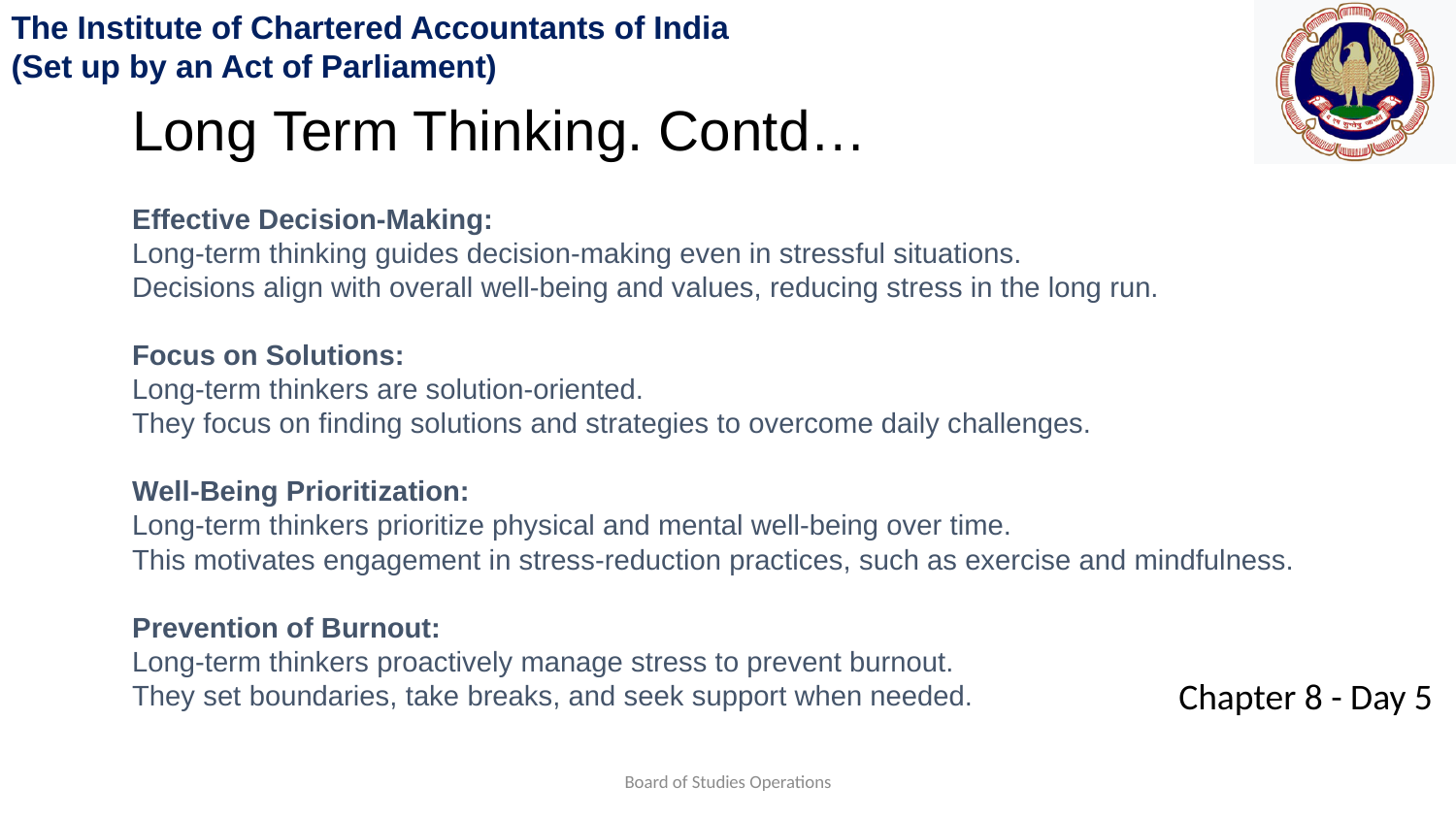

Long Term Thinking. Contd…
Effective Decision-Making:
Long-term thinking guides decision-making even in stressful situations.
Decisions align with overall well-being and values, reducing stress in the long run.

Focus on Solutions:
Long-term thinkers are solution-oriented.
They focus on finding solutions and strategies to overcome daily challenges.

Well-Being Prioritization:
Long-term thinkers prioritize physical and mental well-being over time.
This motivates engagement in stress-reduction practices, such as exercise and mindfulness.

Prevention of Burnout:
Long-term thinkers proactively manage stress to prevent burnout.
They set boundaries, take breaks, and seek support when needed.
Board of Studies Operations